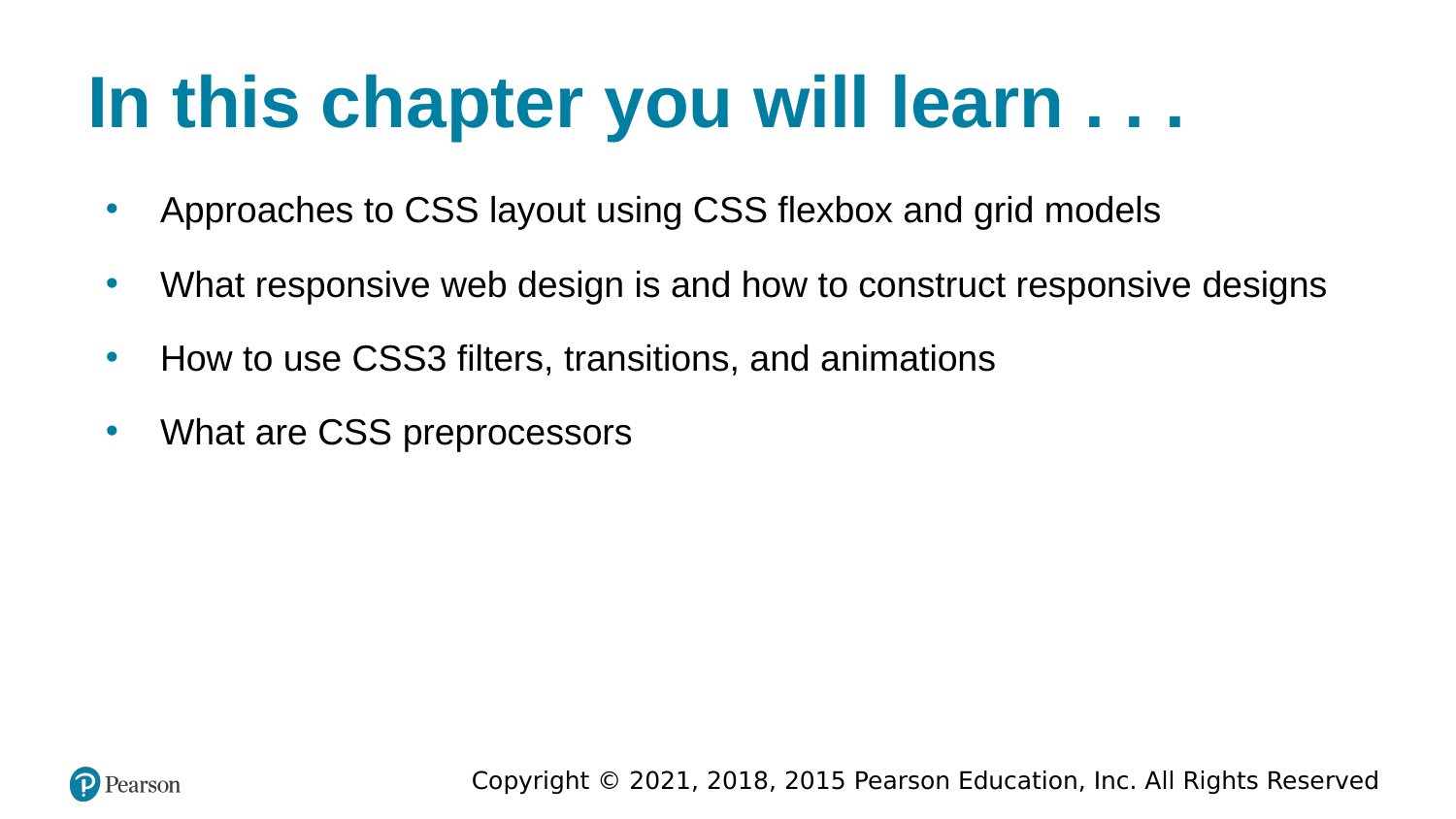

# In this chapter you will learn . . .
Approaches to CSS layout using CSS flexbox and grid models
What responsive web design is and how to construct responsive designs
How to use CSS3 filters, transitions, and animations
What are CSS preprocessors